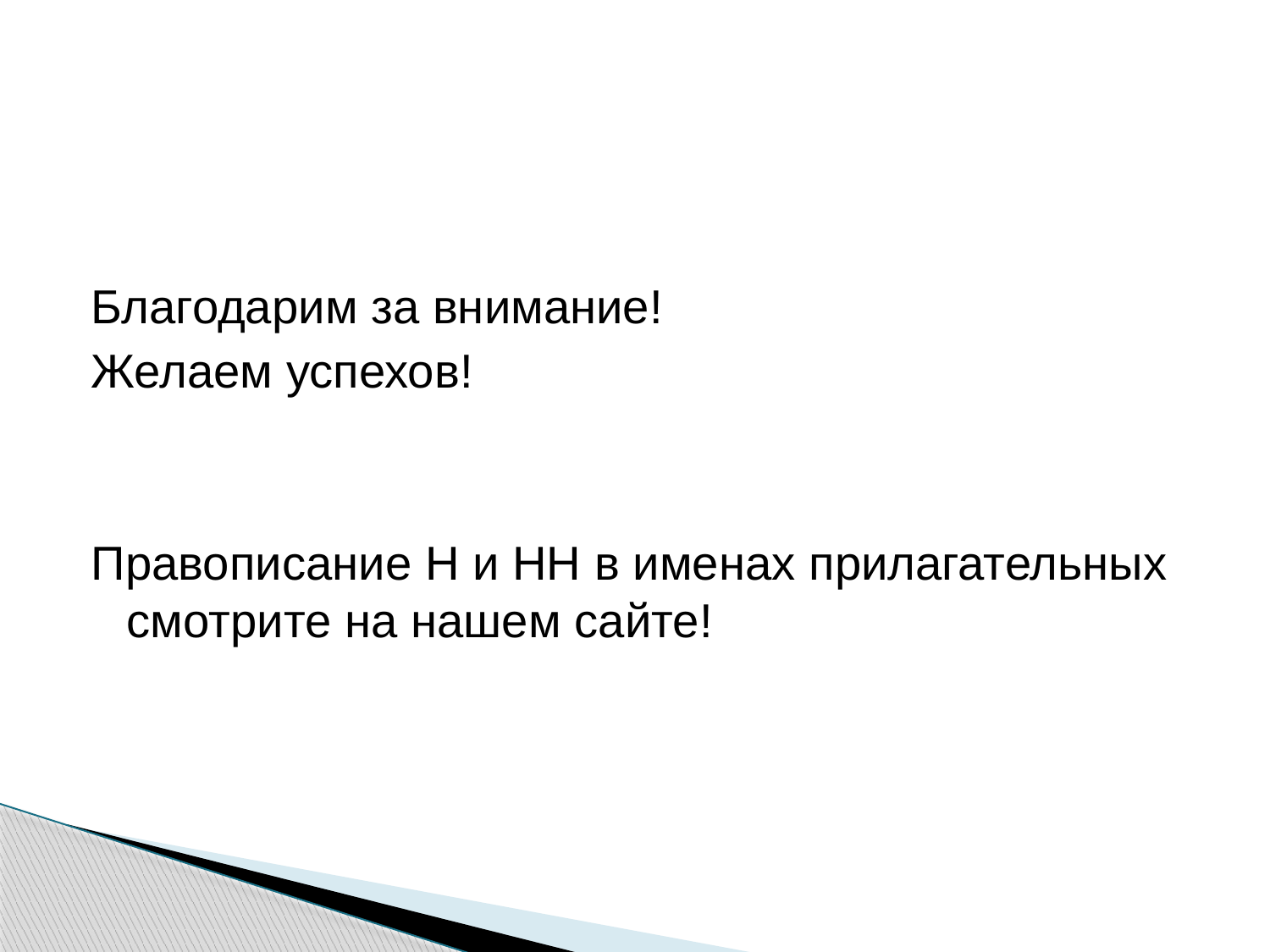

#

Благодарим за внимание!
Желаем успехов!

Правописание Н и НН в именах прилагательных смотрите на нашем сайте!